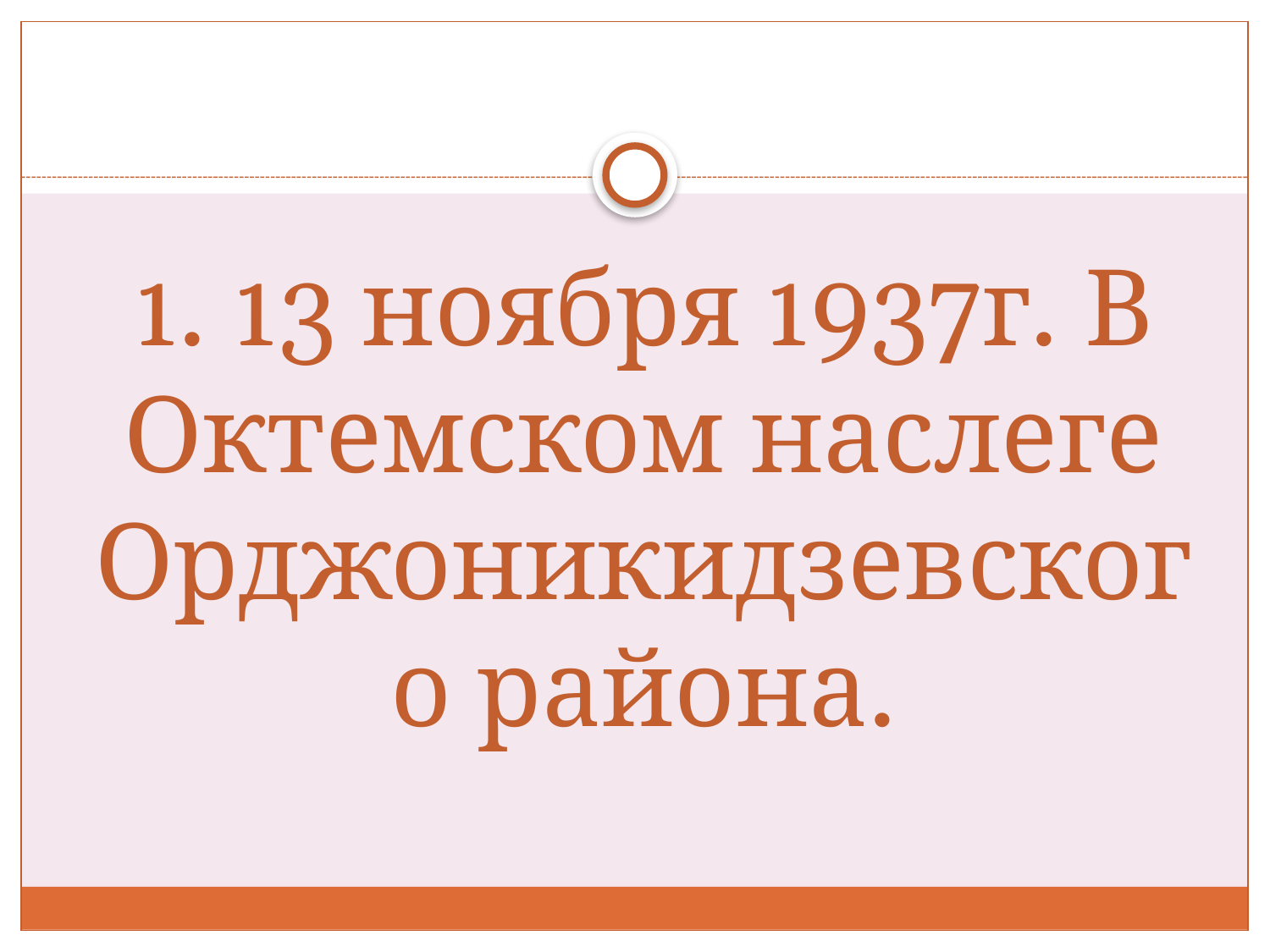

# 1. 13 ноября 1937г. В Октемском наслеге Орджоникидзевского района.